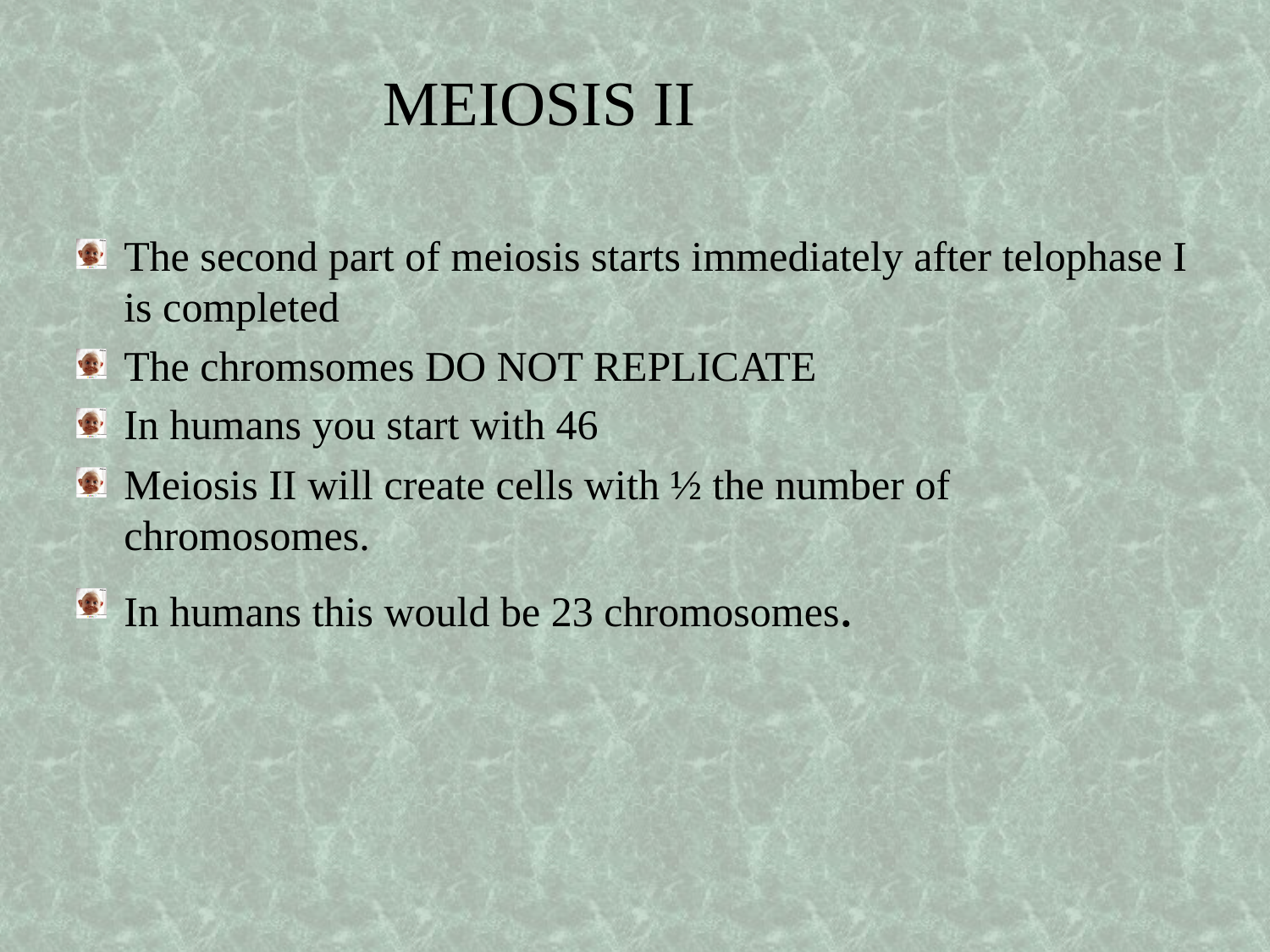

# MEIOSIS II
The second part of meiosis starts immediately after telophase I is completed
The chromsomes DO NOT REPLICATE
In humans you start with 46
Meiosis II will create cells with ½ the number of chromosomes.
In humans this would be 23 chromosomes.